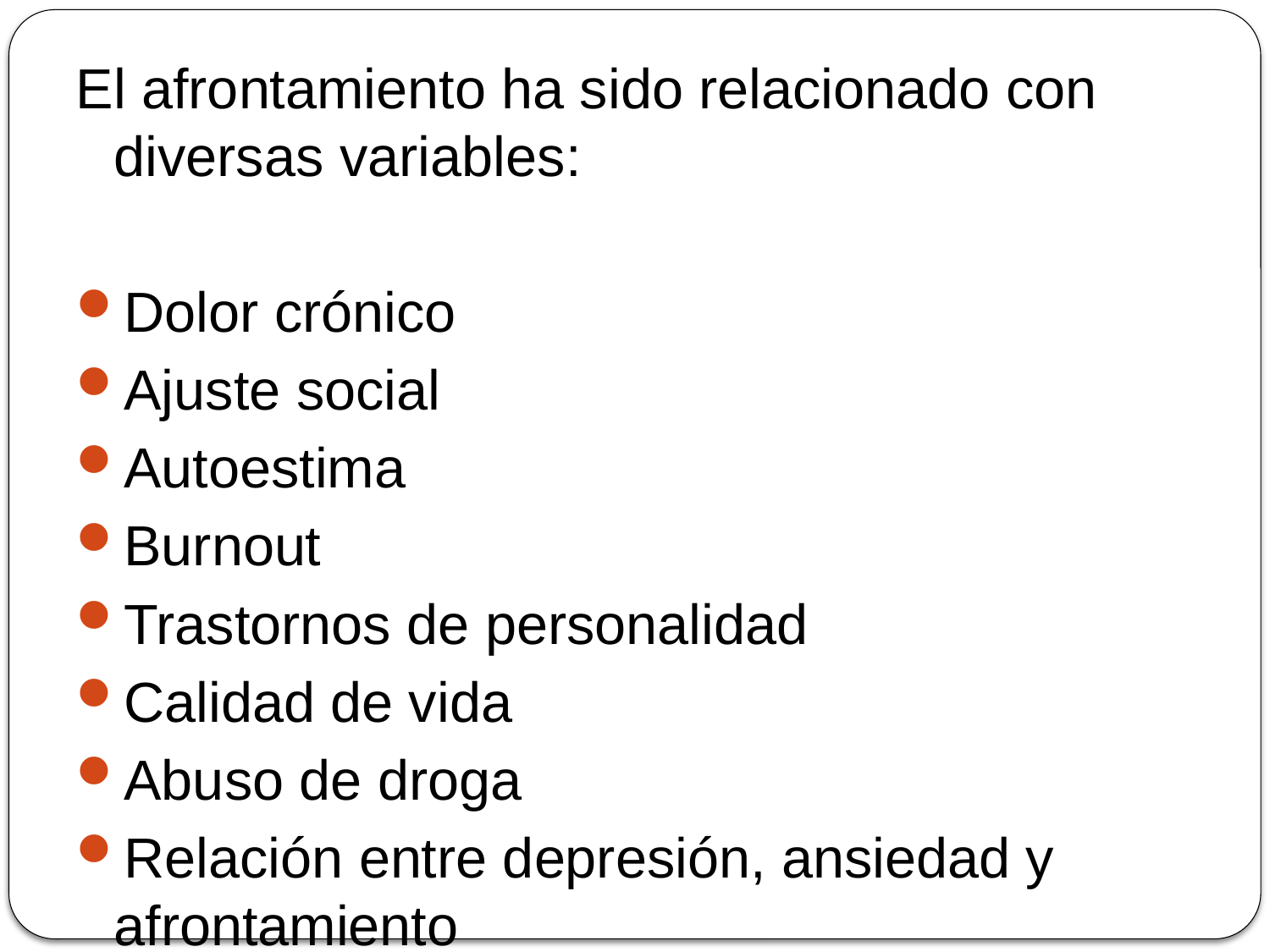

El afrontamiento ha sido relacionado con diversas variables:

Dolor crónico
Ajuste social
Autoestima
Burnout
Trastornos de personalidad
Calidad de vida
Abuso de droga
Relación entre depresión, ansiedad y afrontamiento